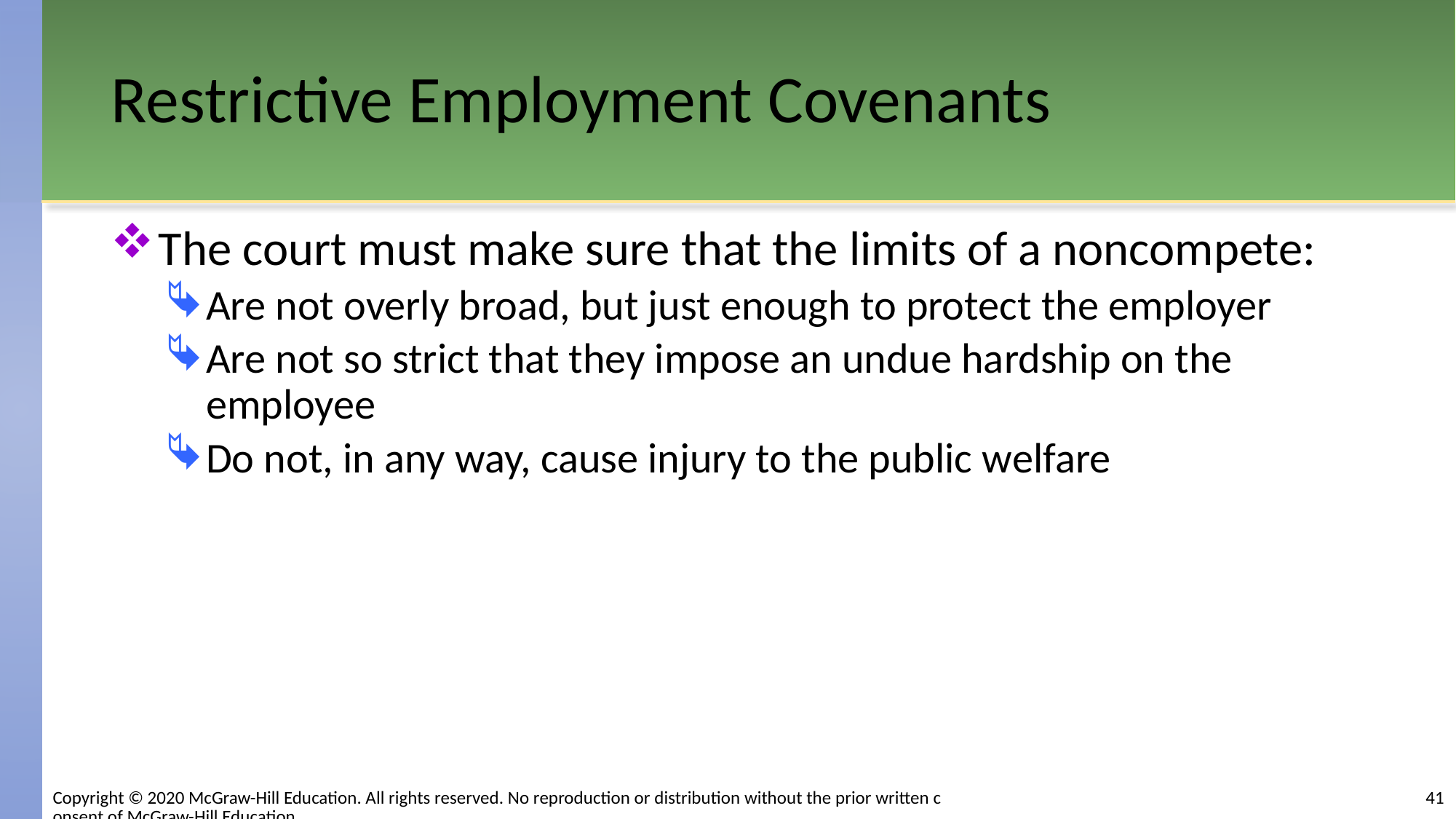

# Restrictive Employment Covenants
The court must make sure that the limits of a noncompete:
Are not overly broad, but just enough to protect the employer
Are not so strict that they impose an undue hardship on the employee
Do not, in any way, cause injury to the public welfare
41
Copyright © 2020 McGraw-Hill Education. All rights reserved. No reproduction or distribution without the prior written consent of McGraw-Hill Education.